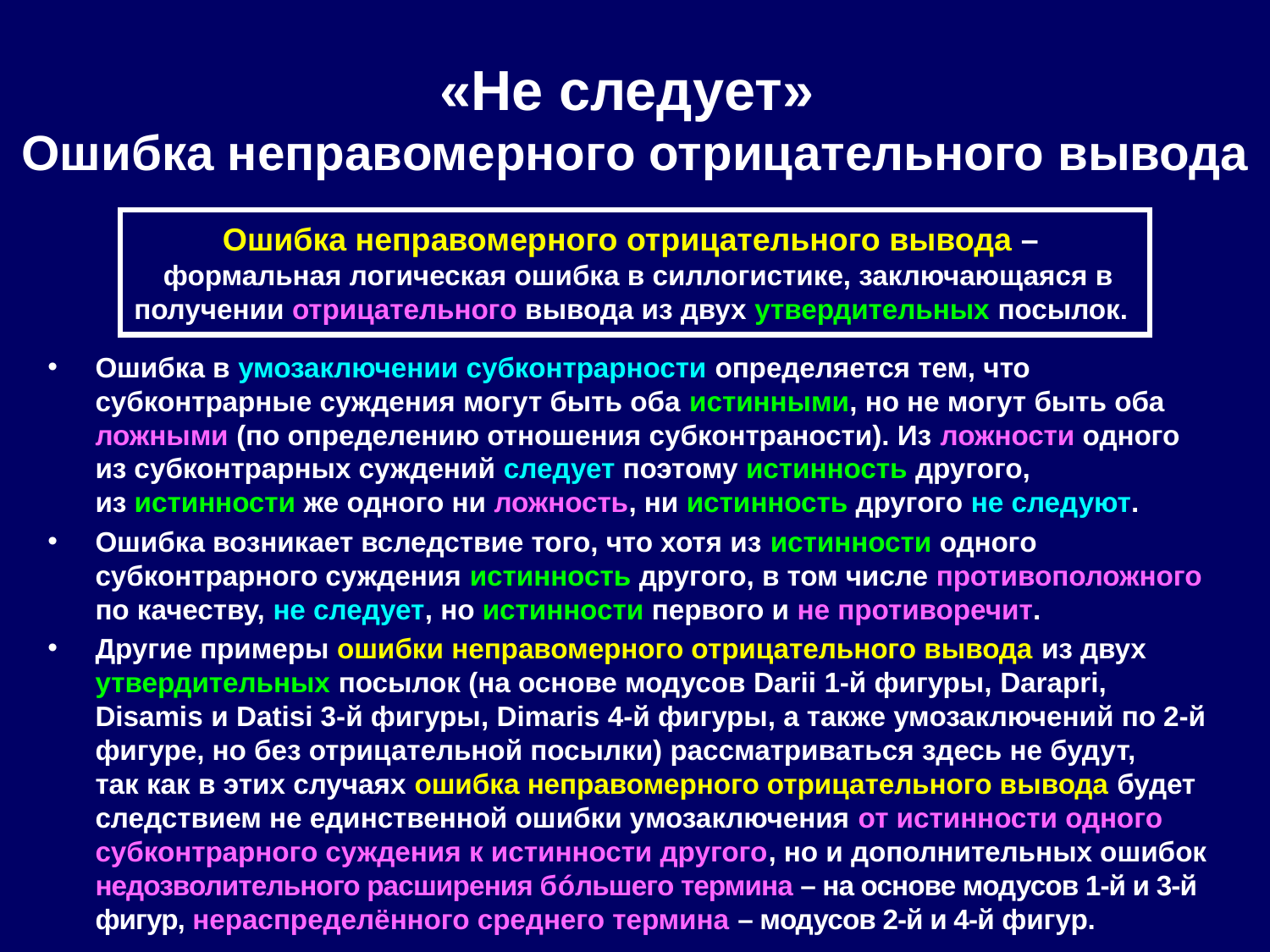

# «Не следует» Ошибка неправомерного отрицательного вывода
Ошибка неправомерного отрицательного вывода –
 формальная логическая ошибка в силлогистике, заключающаяся в получении отрицательного вывода из двух утвердительных посылок.
Ошибка в умозаключении субконтрарности определяется тем, что субконтрарные суждения могут быть оба истинными, но не могут быть оба ложными (по определению отношения субконтраности). Из ложности одного из субконтрарных суждений следует поэтому истинность другого,
из истинности же одного ни ложность, ни истинность другого не следуют.
Ошибка возникает вследствие того, что хотя из истинности одного субконтрарного суждения истинность другого, в том числе противоположного по качеству, не следует, но истинности первого и не противоречит.
Другие примеры ошибки неправомерного отрицательного вывода из двух утвердительных посылок (на основе модусов Darii 1-й фигуры, Darapri, Disamis и Datisi 3-й фигуры, Dimaris 4-й фигуры, а также умозаключений по 2-й фигуре, но без отрицательной посылки) рассматриваться здесь не будут,
так как в этих случаях ошибка неправомерного отрицательного вывода будет следствием не единственной ошибки умозаключения от истинности одного субконтрарного суждения к истинности другого, но и дополнительных ошибок недозволительного расширения бóльшего термина – на основе модусов 1-й и 3-й фигур, нераспределённого среднего термина – модусов 2-й и 4-й фигур.